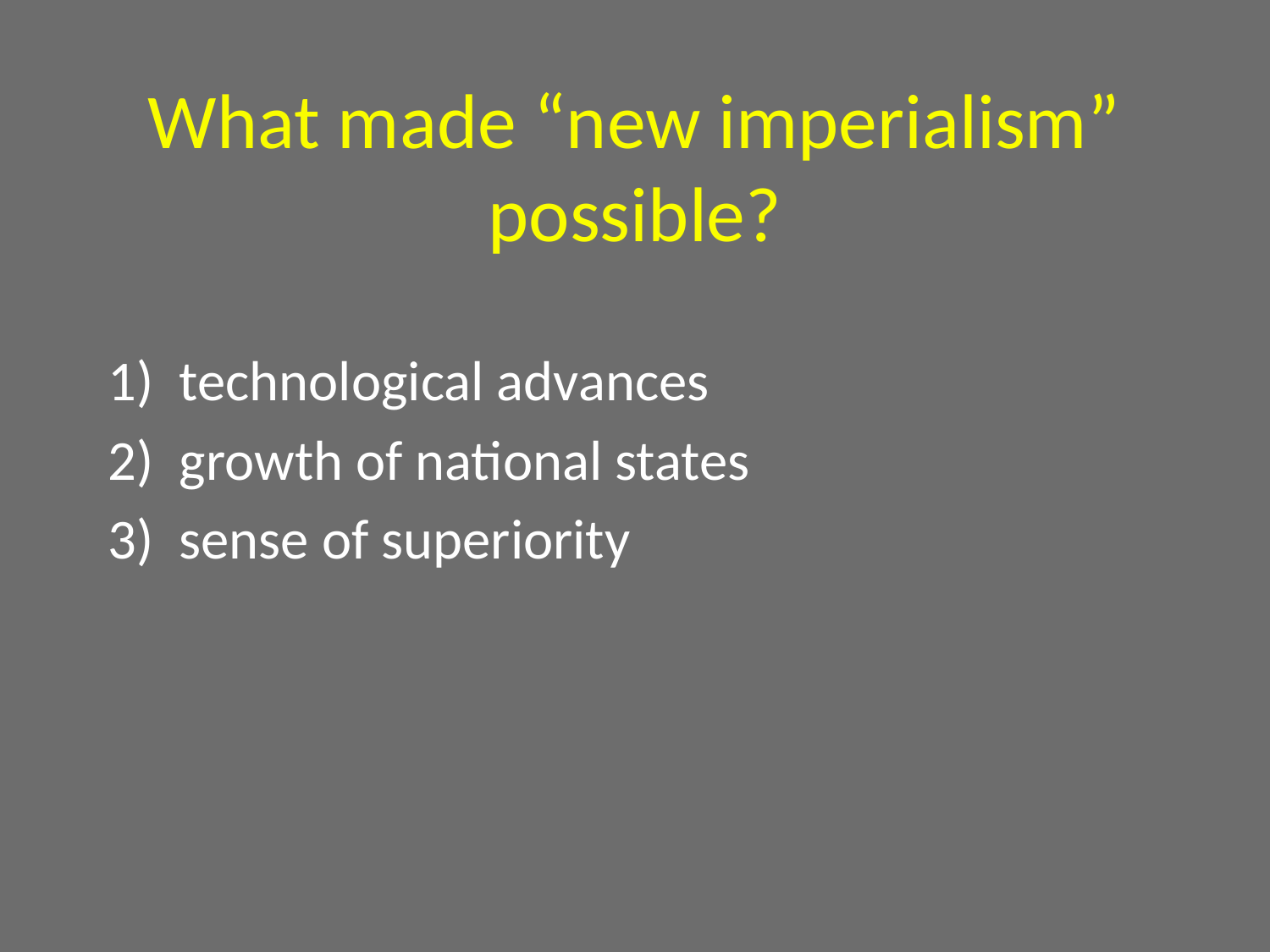

# What made “new imperialism” possible?
technological advances
growth of national states
sense of superiority